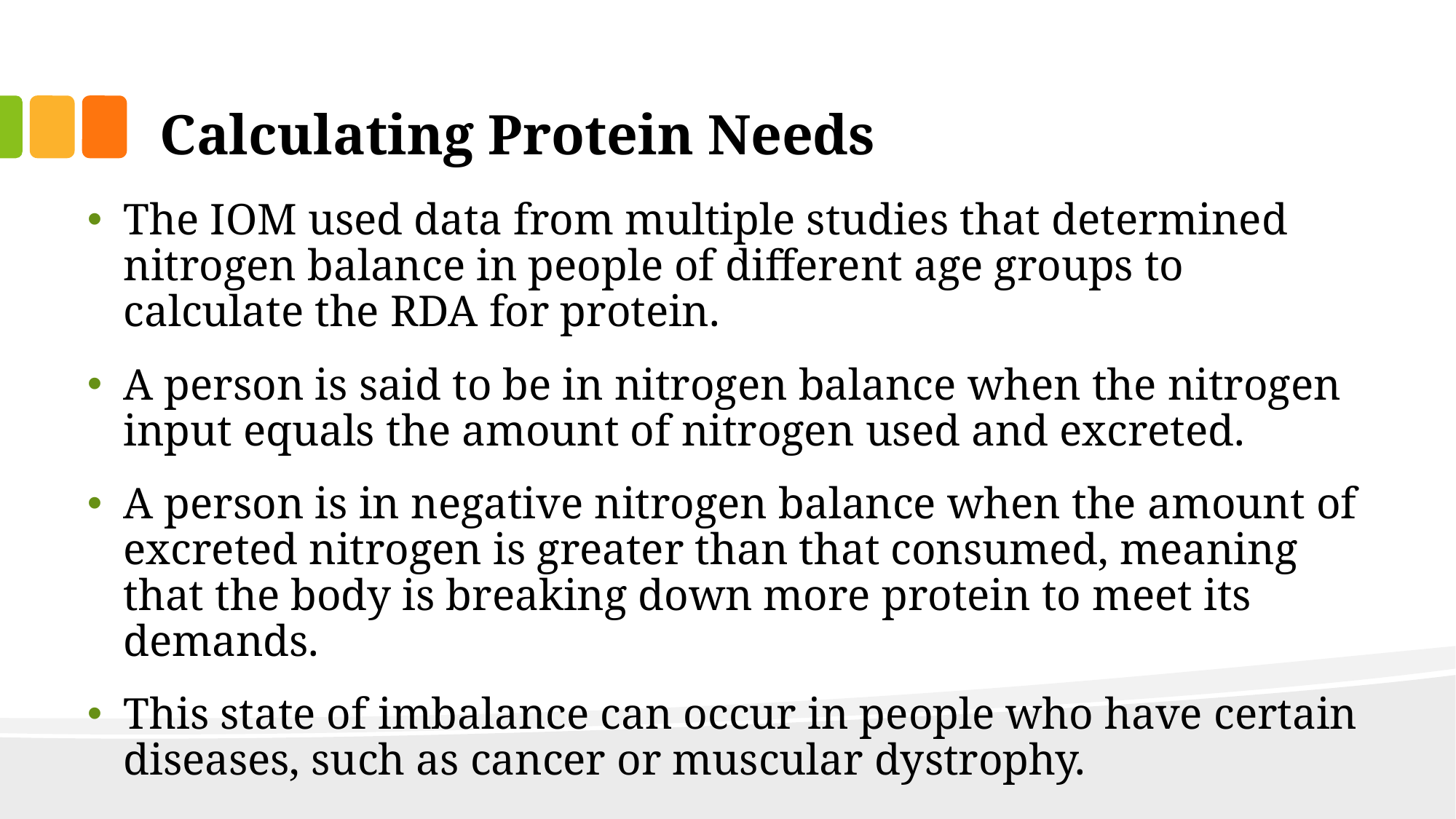

# Calculating Protein Needs
The IOM used data from multiple studies that determined nitrogen balance in people of different age groups to calculate the RDA for protein.
A person is said to be in nitrogen balance when the nitrogen input equals the amount of nitrogen used and excreted.
A person is in negative nitrogen balance when the amount of excreted nitrogen is greater than that consumed, meaning that the body is breaking down more protein to meet its demands.
This state of imbalance can occur in people who have certain diseases, such as cancer or muscular dystrophy.